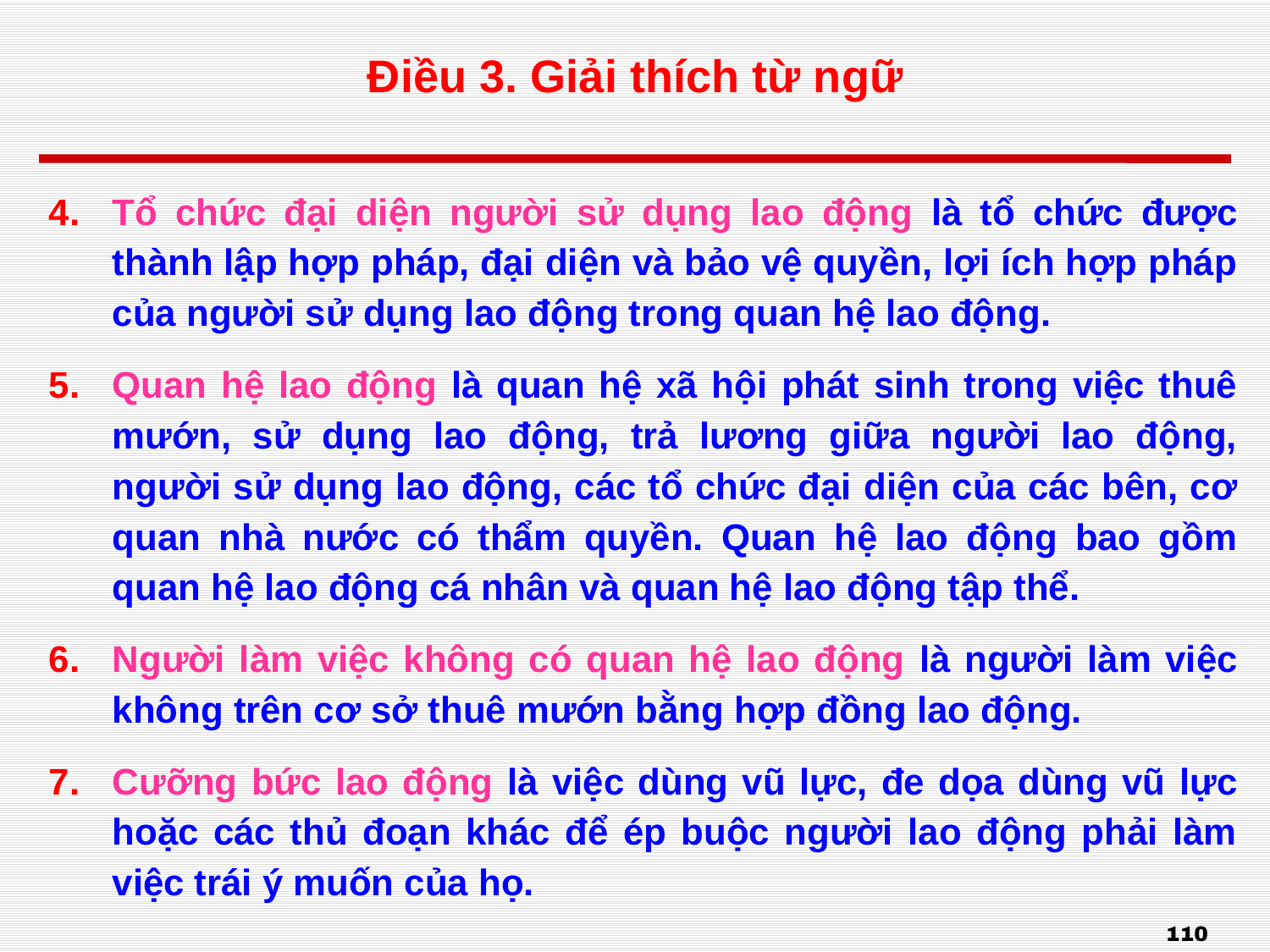

# Điều 3. Giải thích từ ngữ
Tổ chức đại diện người sử dụng lao động là tổ chức được thành lập hợp pháp, đại diện và bảo vệ quyền, lợi ích hợp pháp của người sử dụng lao động trong quan hệ lao động.
Quan hệ lao động là quan hệ xã hội phát sinh trong việc thuê mướn, sử dụng lao động, trả lương giữa người lao động, người sử dụng lao động, các tổ chức đại diện của các bên, cơ quan nhà nước có thẩm quyền. Quan hệ lao động bao gồm quan hệ lao động cá nhân và quan hệ lao động tập thể.
Người làm việc không có quan hệ lao động là người làm việc không trên cơ sở thuê mướn bằng hợp đồng lao động.
Cưỡng bức lao động là việc dùng vũ lực, đe dọa dùng vũ lực hoặc các thủ đoạn khác để ép buộc người lao động phải làm việc trái ý muốn của họ.